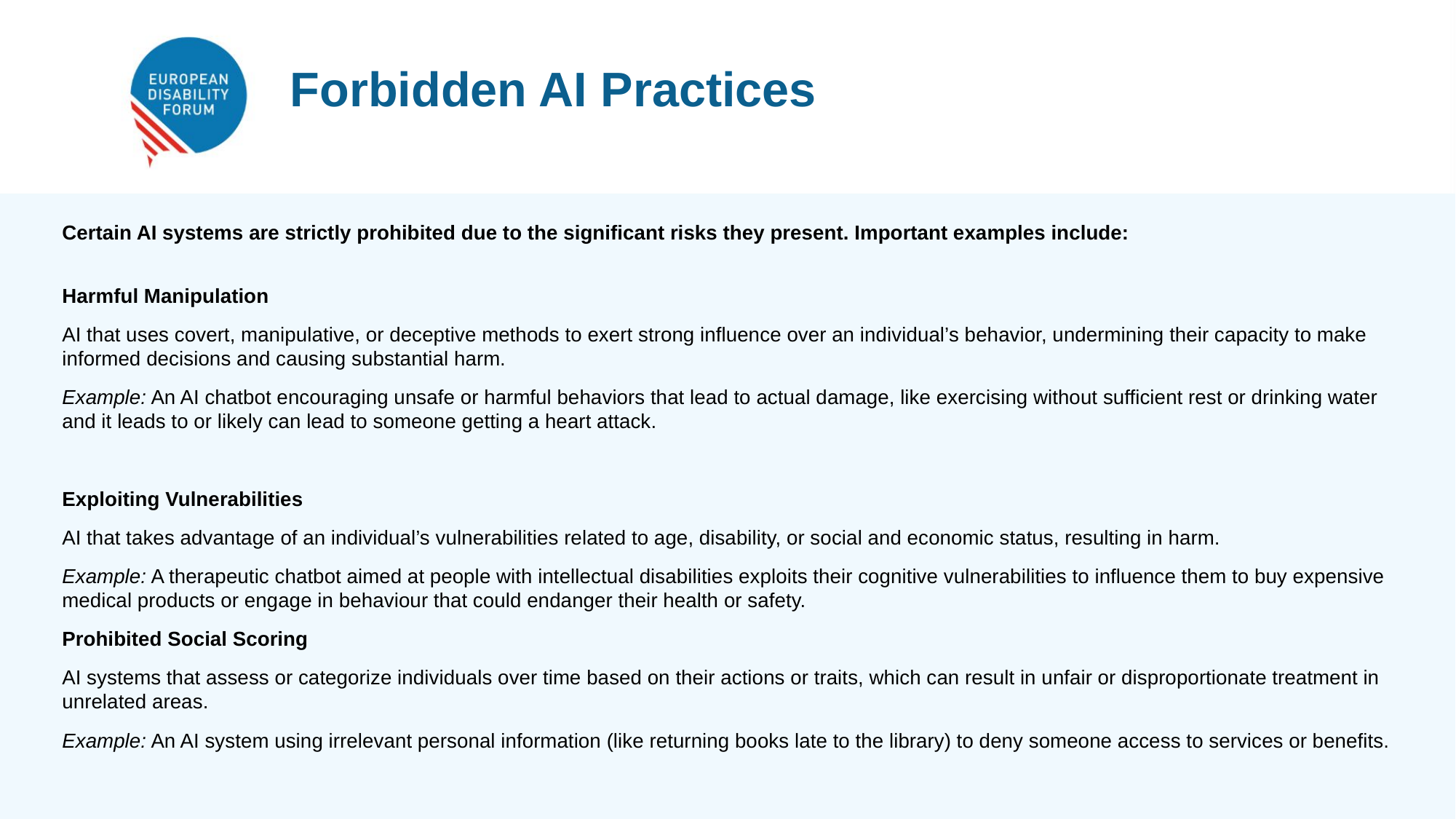

Forbidden AI Practices
Forbidden AI Practices
Certain AI systems are strictly prohibited due to the significant risks they present. Important examples include:
Harmful Manipulation
AI that uses covert, manipulative, or deceptive methods to exert strong influence over an individual’s behavior, undermining their capacity to make informed decisions and causing substantial harm.
Example: An AI chatbot encouraging unsafe or harmful behaviors that lead to actual damage, like exercising without sufficient rest or drinking water and it leads to or likely can lead to someone getting a heart attack.

Exploiting Vulnerabilities
AI that takes advantage of an individual’s vulnerabilities related to age, disability, or social and economic status, resulting in harm.
Example: A therapeutic chatbot aimed at people with intellectual disabilities exploits their cognitive vulnerabilities to influence them to buy expensive medical products or engage in behaviour that could endanger their health or safety.
Prohibited Social Scoring
AI systems that assess or categorize individuals over time based on their actions or traits, which can result in unfair or disproportionate treatment in unrelated areas.
Example: An AI system using irrelevant personal information (like returning books late to the library) to deny someone access to services or benefits.